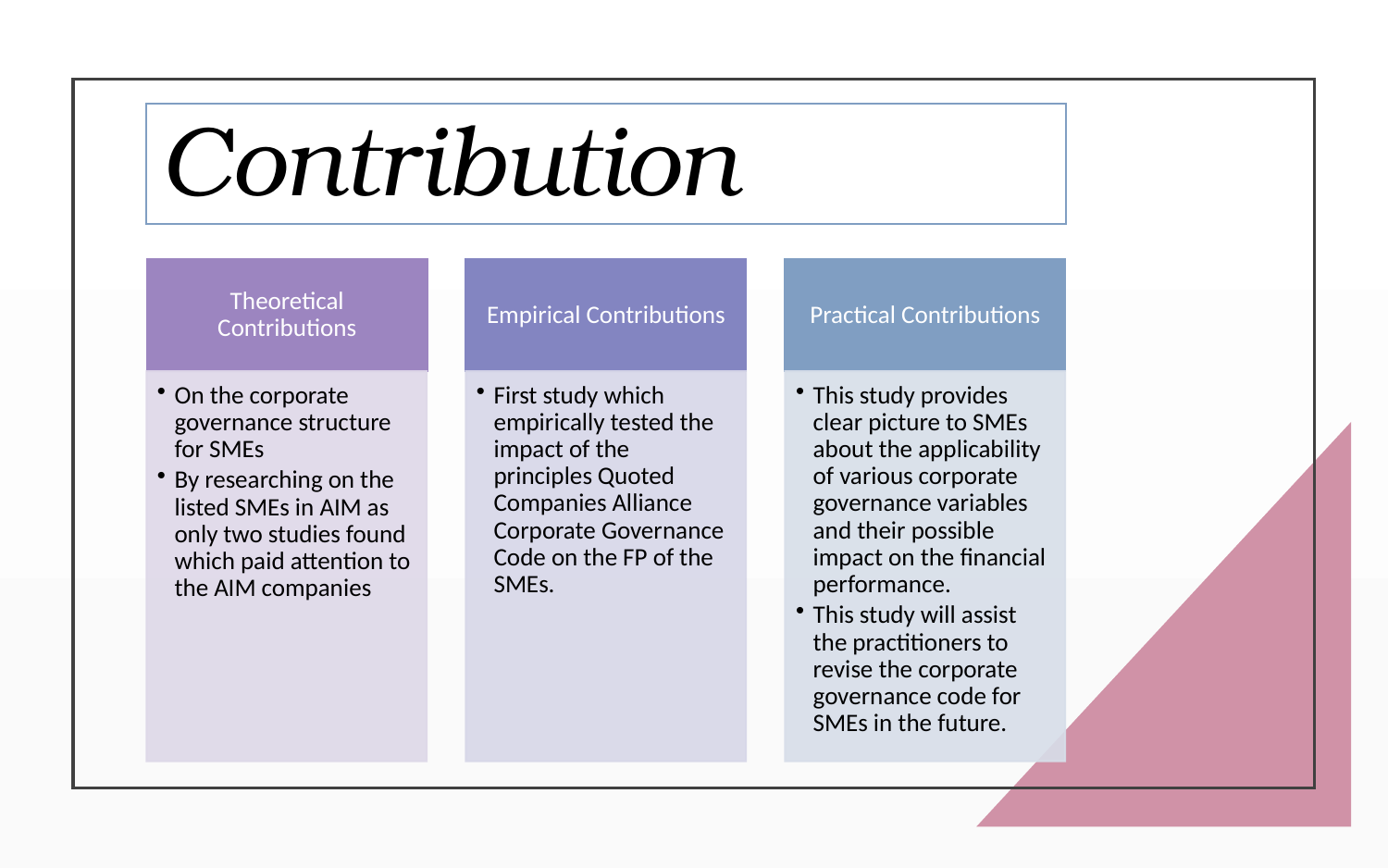

# Contribution
Theoretical Contributions
On the corporate governance structure for SMEs
By researching on the listed SMEs in AIM as only two studies found which paid attention to the AIM companies
Empirical Contributions
First study which empirically tested the impact of the principles Quoted Companies Alliance Corporate Governance Code on the FP of the SMEs.
Practical Contributions
This study provides clear picture to SMEs about the applicability of various corporate governance variables and their possible impact on the financial performance.
This study will assist the practitioners to revise the corporate governance code for SMEs in the future.